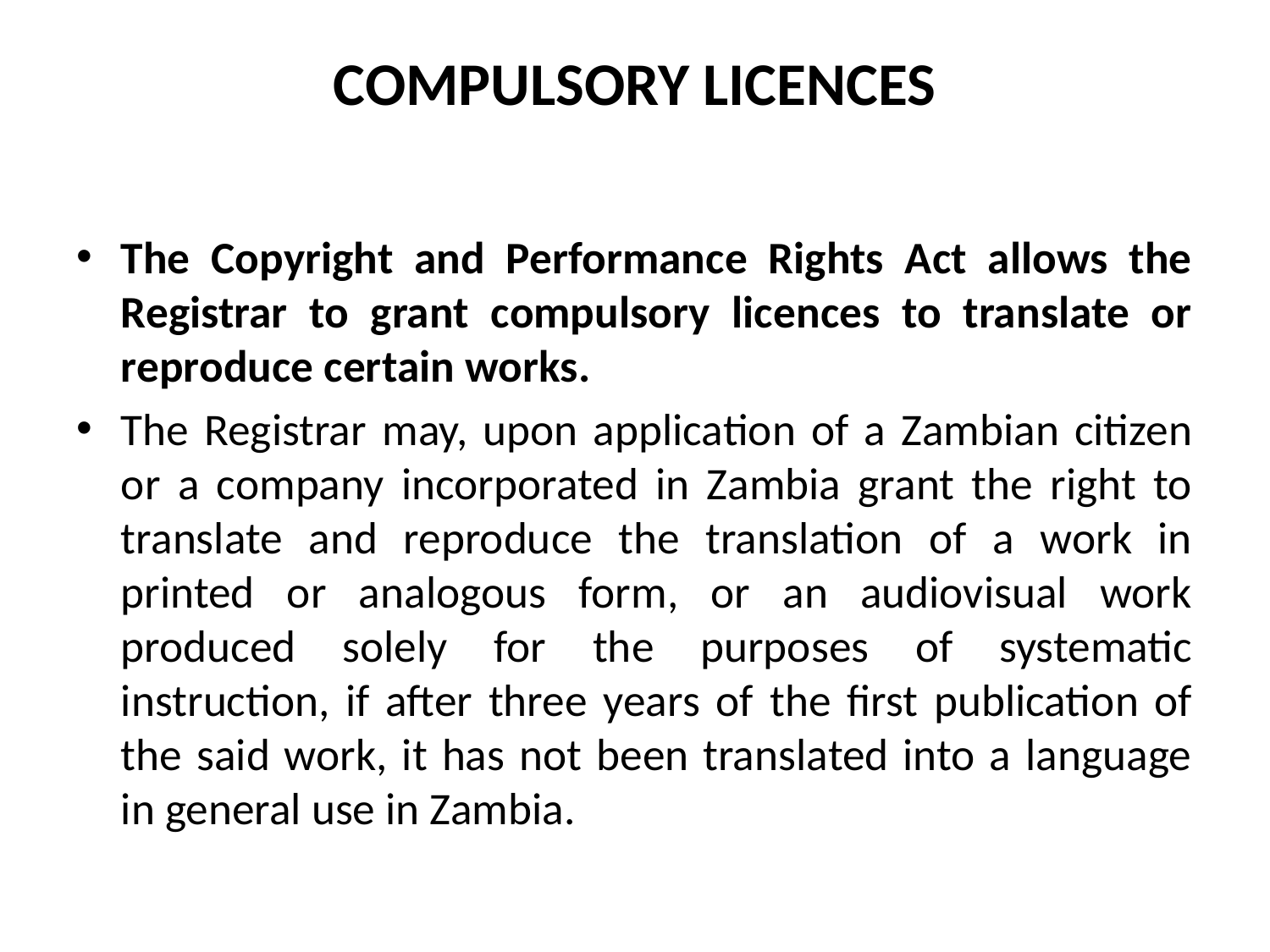

# COMPULSORY LICENCES
The Copyright and Performance Rights Act allows the Registrar to grant compulsory licences to translate or reproduce certain works.
The Registrar may, upon application of a Zambian citizen or a company incorporated in Zambia grant the right to translate and reproduce the translation of a work in printed or analogous form, or an audiovisual work produced solely for the purposes of systematic instruction, if after three years of the first publication of the said work, it has not been translated into a language in general use in Zambia.